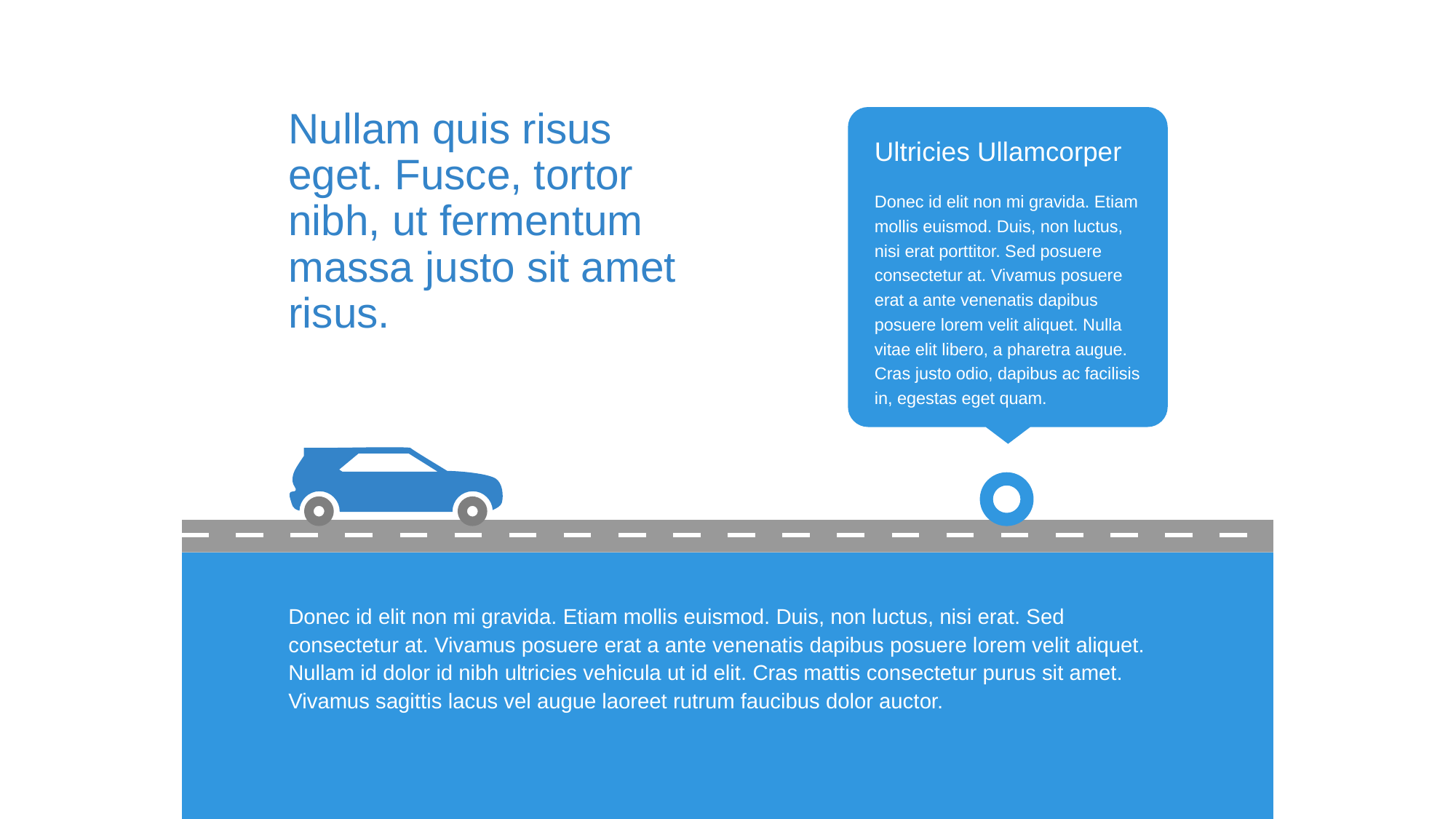

Nullam quis risus eget. Fusce, tortor nibh, ut fermentum massa justo sit amet risus.

Ultricies Ullamcorper
Donec id elit non mi gravida. Etiam mollis euismod. Duis, non luctus, nisi erat porttitor. Sed posuere consectetur at. Vivamus posuere erat a ante venenatis dapibus posuere lorem velit aliquet. Nulla vitae elit libero, a pharetra augue. Cras justo odio, dapibus ac facilisis in, egestas eget quam.

Donec id elit non mi gravida. Etiam mollis euismod. Duis, non luctus, nisi erat. Sed consectetur at. Vivamus posuere erat a ante venenatis dapibus posuere lorem velit aliquet. Nullam id dolor id nibh ultricies vehicula ut id elit. Cras mattis consectetur purus sit amet. Vivamus sagittis lacus vel augue laoreet rutrum faucibus dolor auctor.